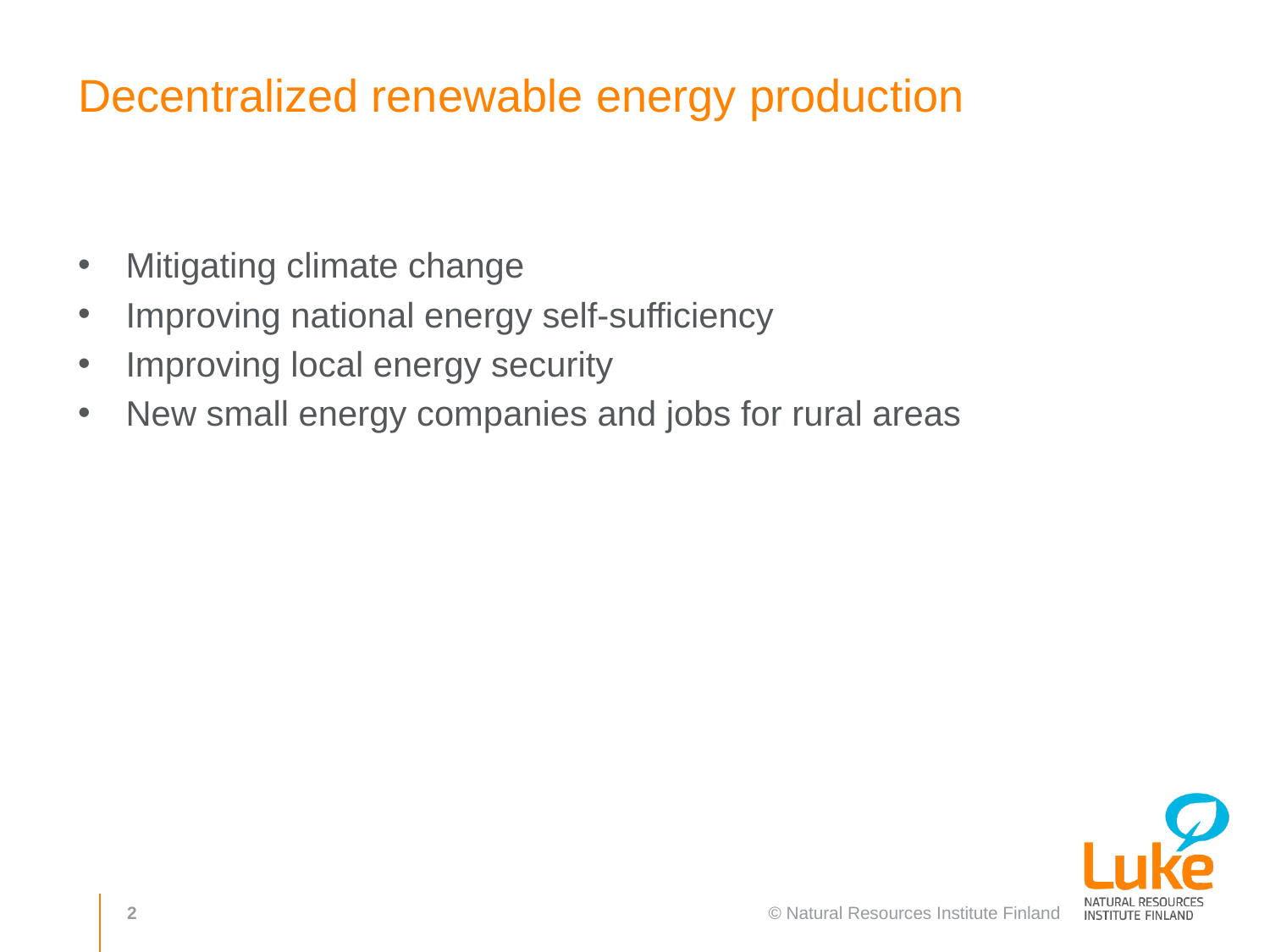

# Decentralized renewable energy production
Mitigating climate change
Improving national energy self-sufficiency
Improving local energy security
New small energy companies and jobs for rural areas
2